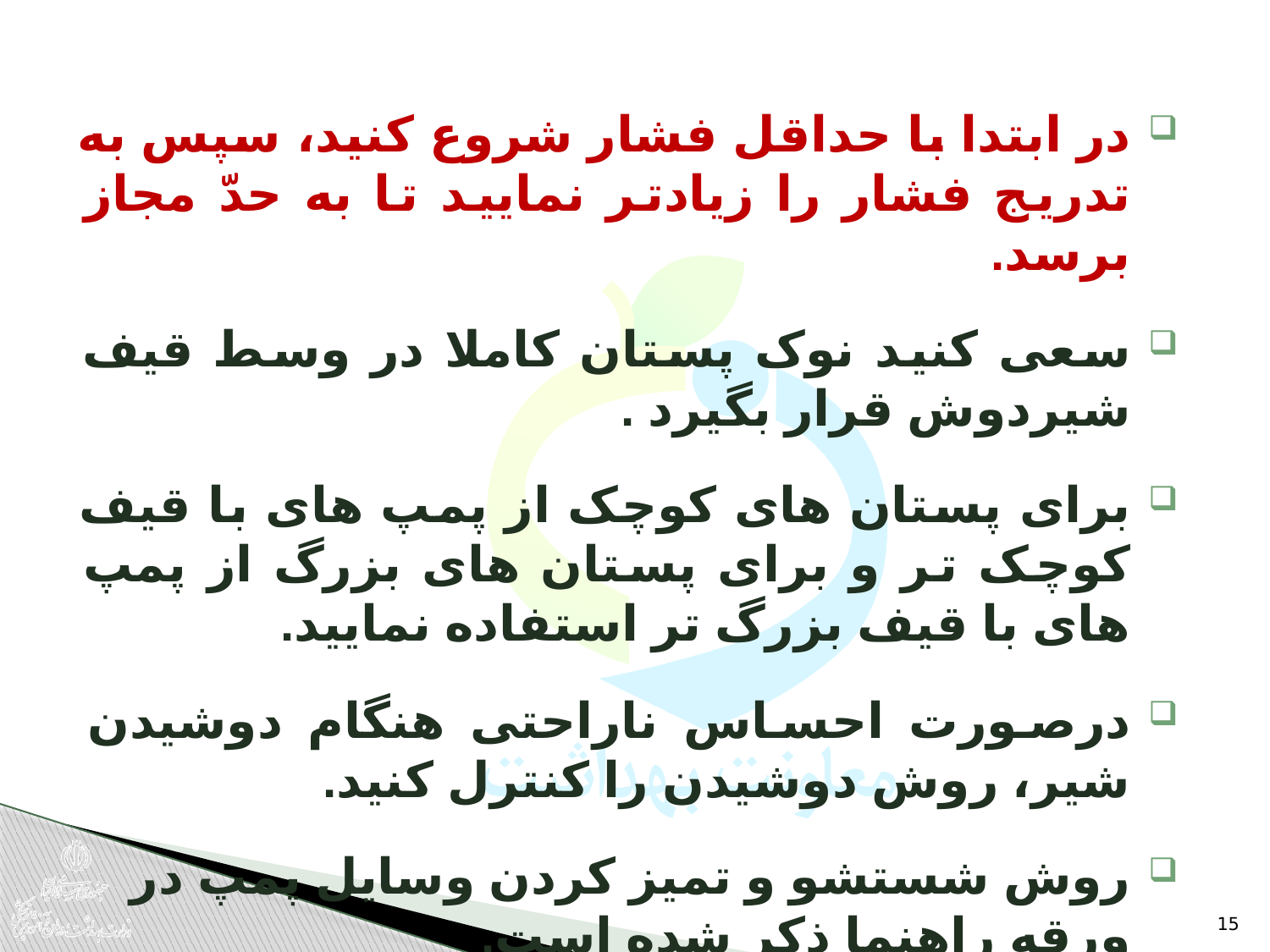

در ابتدا با حداقل فشار شروع کنید، سپس به تدریج فشار را زیادتر نمایید تا به حدّ مجاز برسد.

سعی کنید نوک پستان کاملا در وسط قیف شیردوش قرار بگیرد .

برای پستان های کوچک از پمپ های با قیف کوچک تر و برای پستان های بزرگ از پمپ های با قیف بزرگ تر استفاده نمایید.

درصورت احساس ناراحتی هنگام دوشیدن شیر، روش دوشیدن را کنترل کنید.

روش شستشو و تمیز کردن وسایل پمپ در ورقه راهنما ذکر شده است.

15